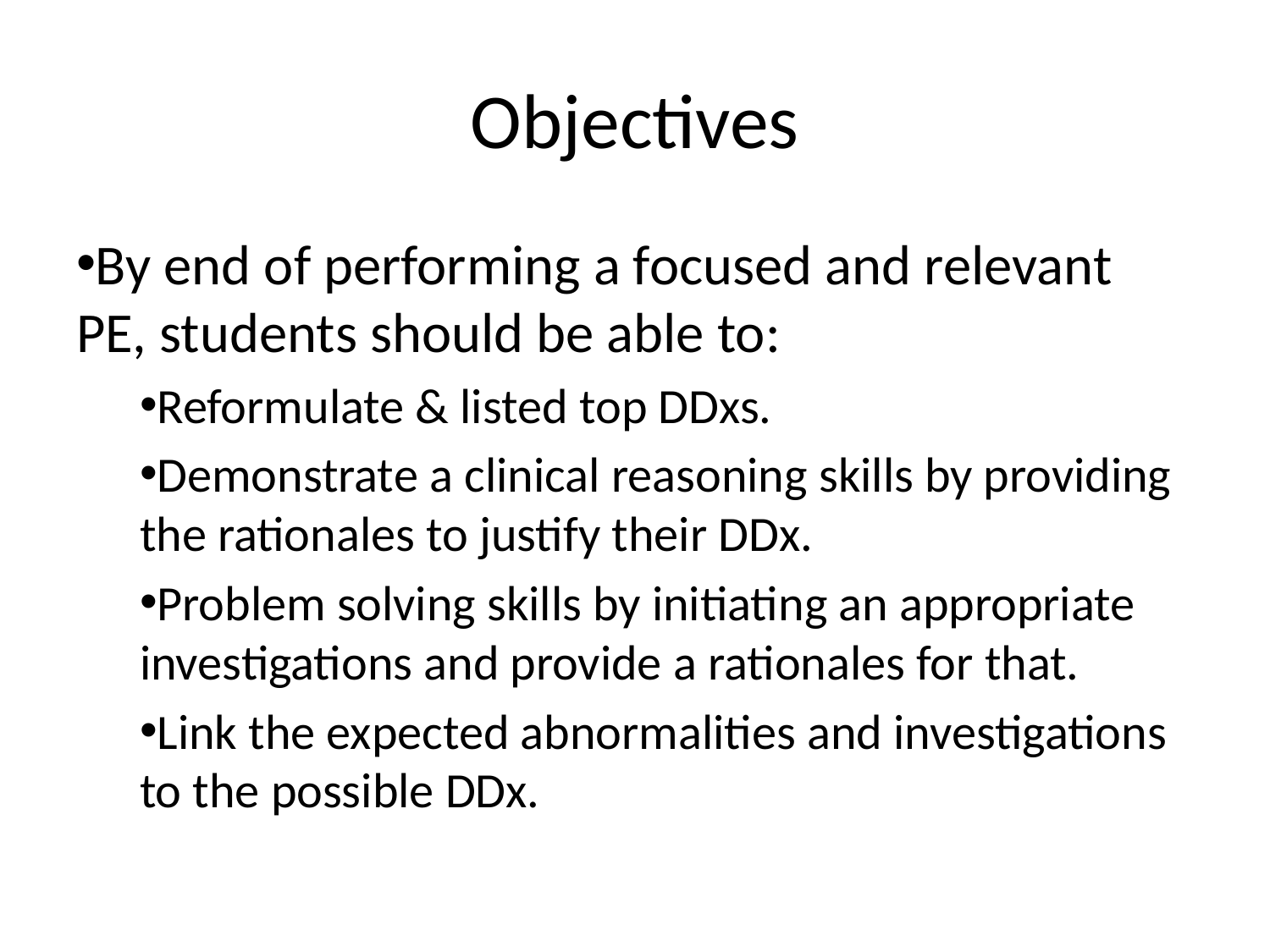

# Objectives
By end of performing a focused and relevant PE, students should be able to:
Reformulate & listed top DDxs.
Demonstrate a clinical reasoning skills by providing the rationales to justify their DDx.
Problem solving skills by initiating an appropriate investigations and provide a rationales for that.
Link the expected abnormalities and investigations to the possible DDx.